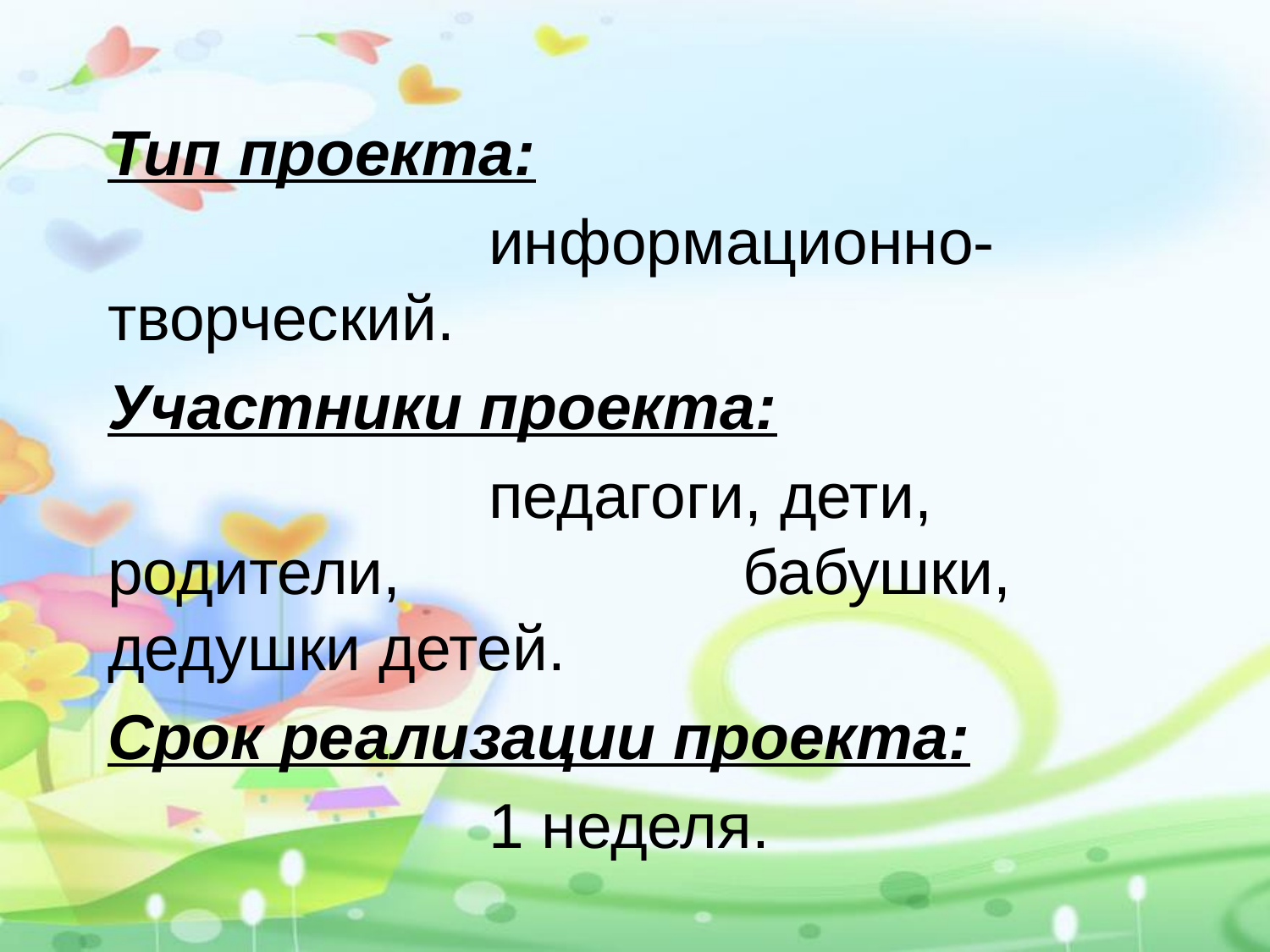

Тип проекта:
			информационно-творческий.
Участники проекта:
			педагоги, дети, родители, 			бабушки, дедушки детей.
Срок реализации проекта:
			1 неделя.